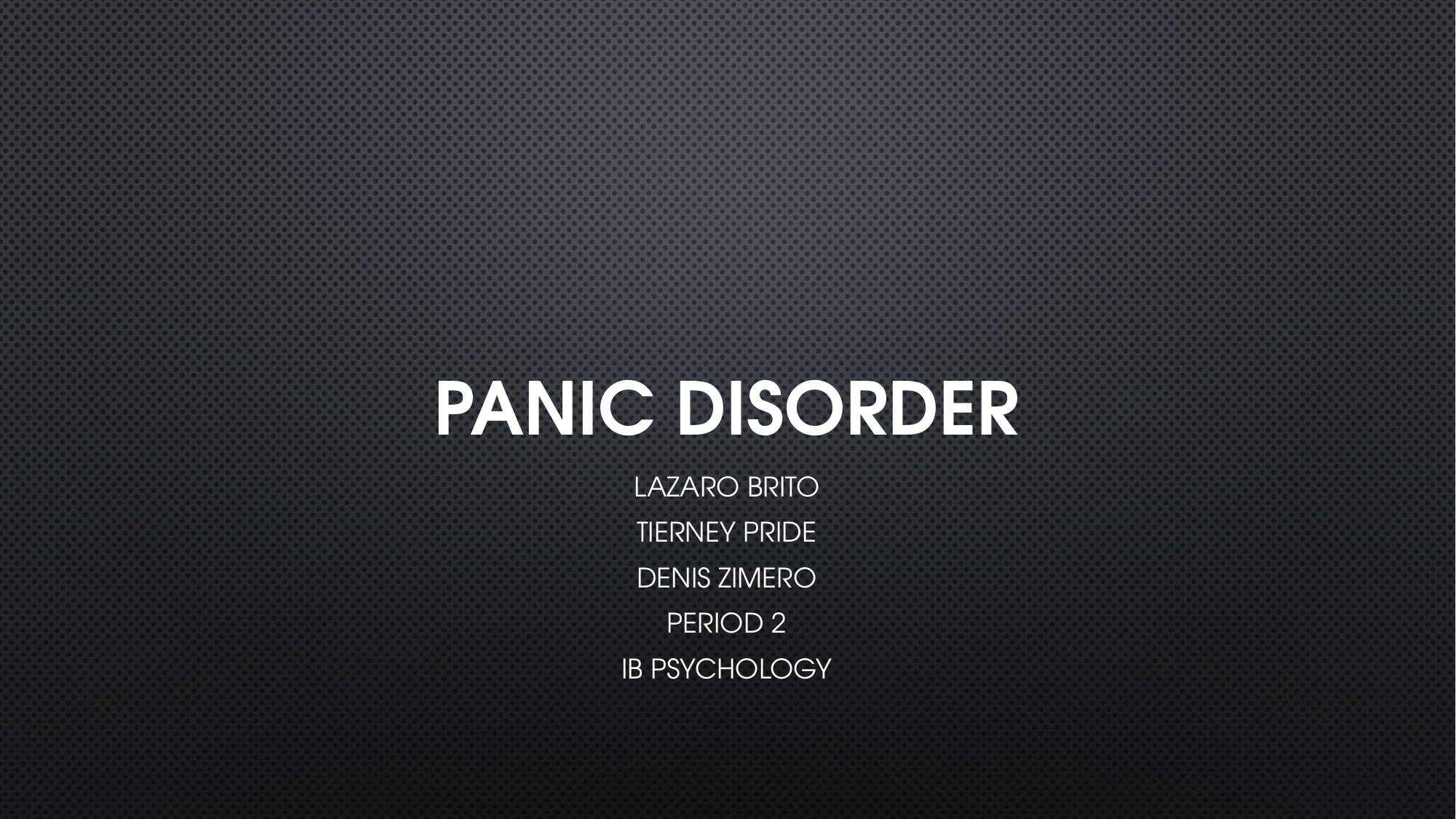

# Panic Disorder
Lazaro Brito
Tierney Pride
Denis Zimero
Period 2
IB Psychology